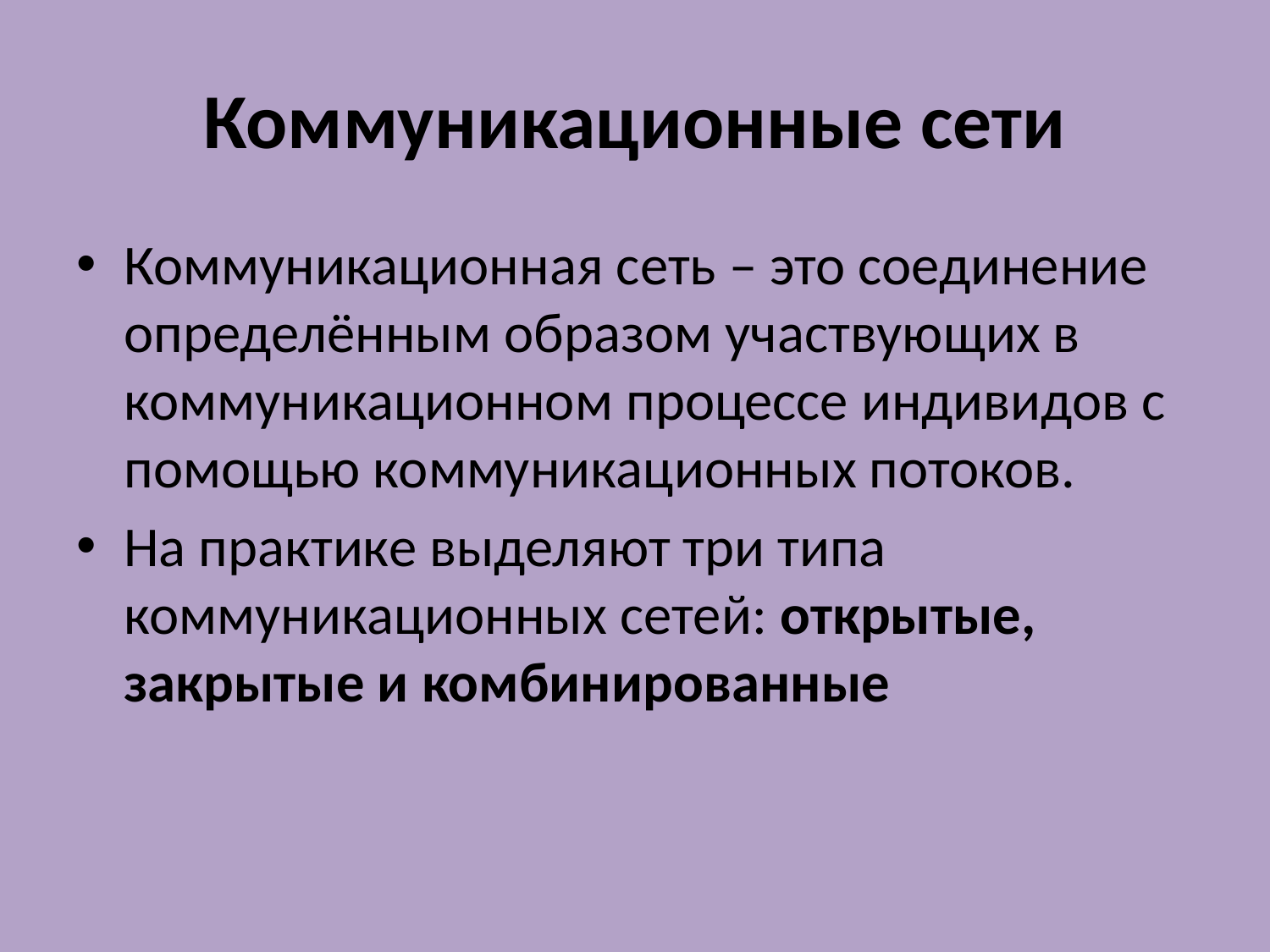

# Коммуникационные сети
Коммуникационная сеть – это соединение определённым образом участвующих в коммуникационном процессе индивидов с помощью коммуникационных потоков.
На практике выделяют три типа коммуникационных сетей: открытые, закрытые и комбинированные